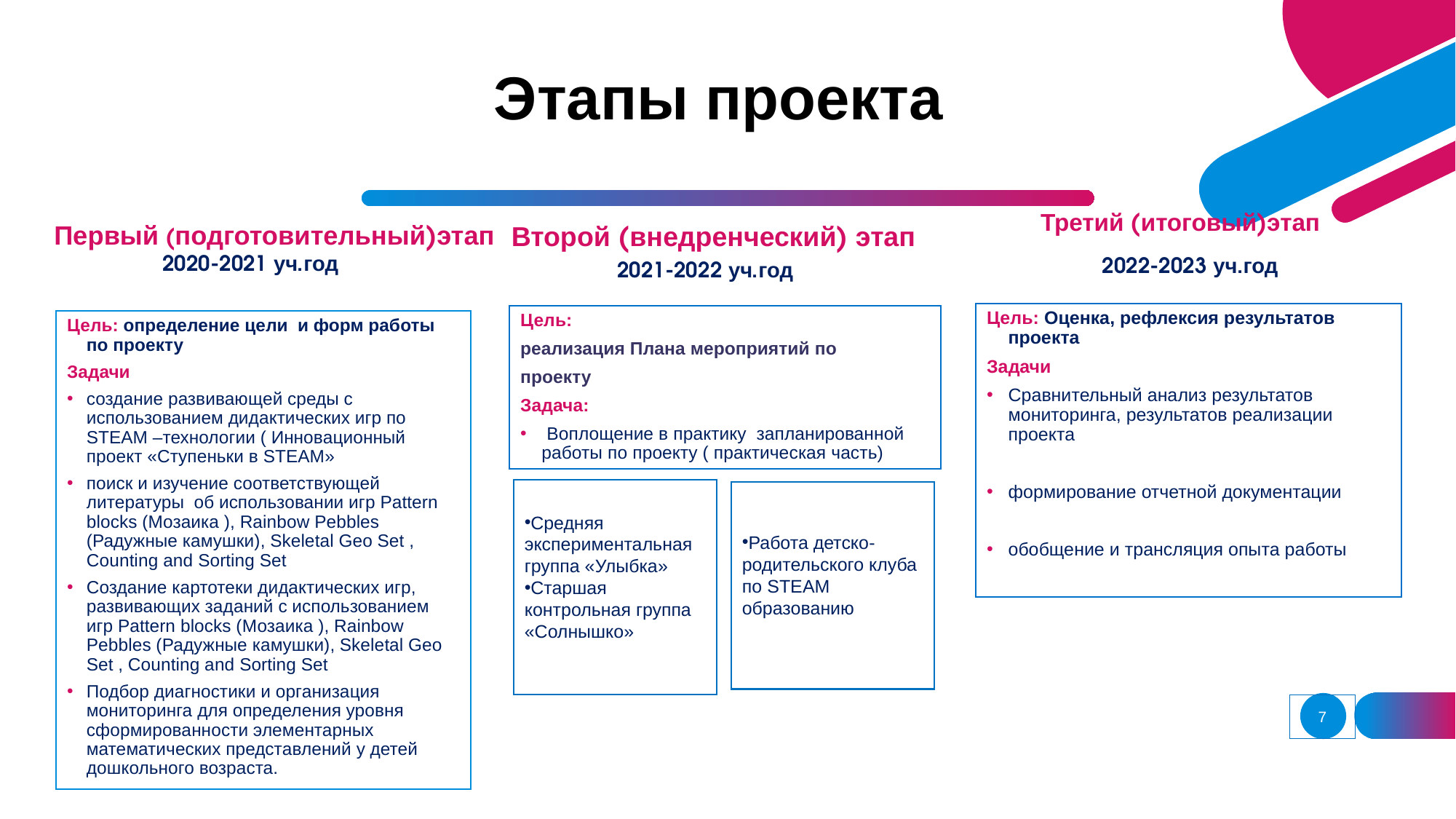

# Этапы проекта
Третий (итоговый)этап
Первый (подготовительный)этап
Второй (внедренческий) этап
2020-2021 уч.год
2022-2023 уч.год
2021-2022 уч.год
Цель: Оценка, рефлексия результатов проекта
Задачи
Сравнительный анализ результатов мониторинга, результатов реализации проекта

формирование отчетной документации

обобщение и трансляция опыта работы
Цель:
реализация Плана мероприятий по
проекту
Задача:
 Воплощение в практику  запланированной работы по проекту ( практическая часть)

Цель: определение цели  и форм работы по проекту
Задачи
создание развивающей среды с использованием дидактических игр по STEAM –технологии ( Инновационный проект «Ступеньки в STEAM»
поиск и изучение соответствующей литературы  об использовании игр Pattern blocks (Мозаика ), Rainbow Pebbles (Радужные камушки), Skeletal Geo Set , Counting and Sorting Set
Создание картотеки дидактических игр, развивающих заданий с использованием игр Pattern blocks (Мозаика ), Rainbow Pebbles (Радужные камушки), Skeletal Geo Set , Counting and Sorting Set
Подбор диагностики и организация мониторинга для определения уровня сформированности элементарных математических представлений у детей дошкольного возраста.

Средняя экспериментальная группа «Улыбка»
Старшая контрольная группа «Солнышко»

Работа детско-родительского клуба по STEAM образованию

7